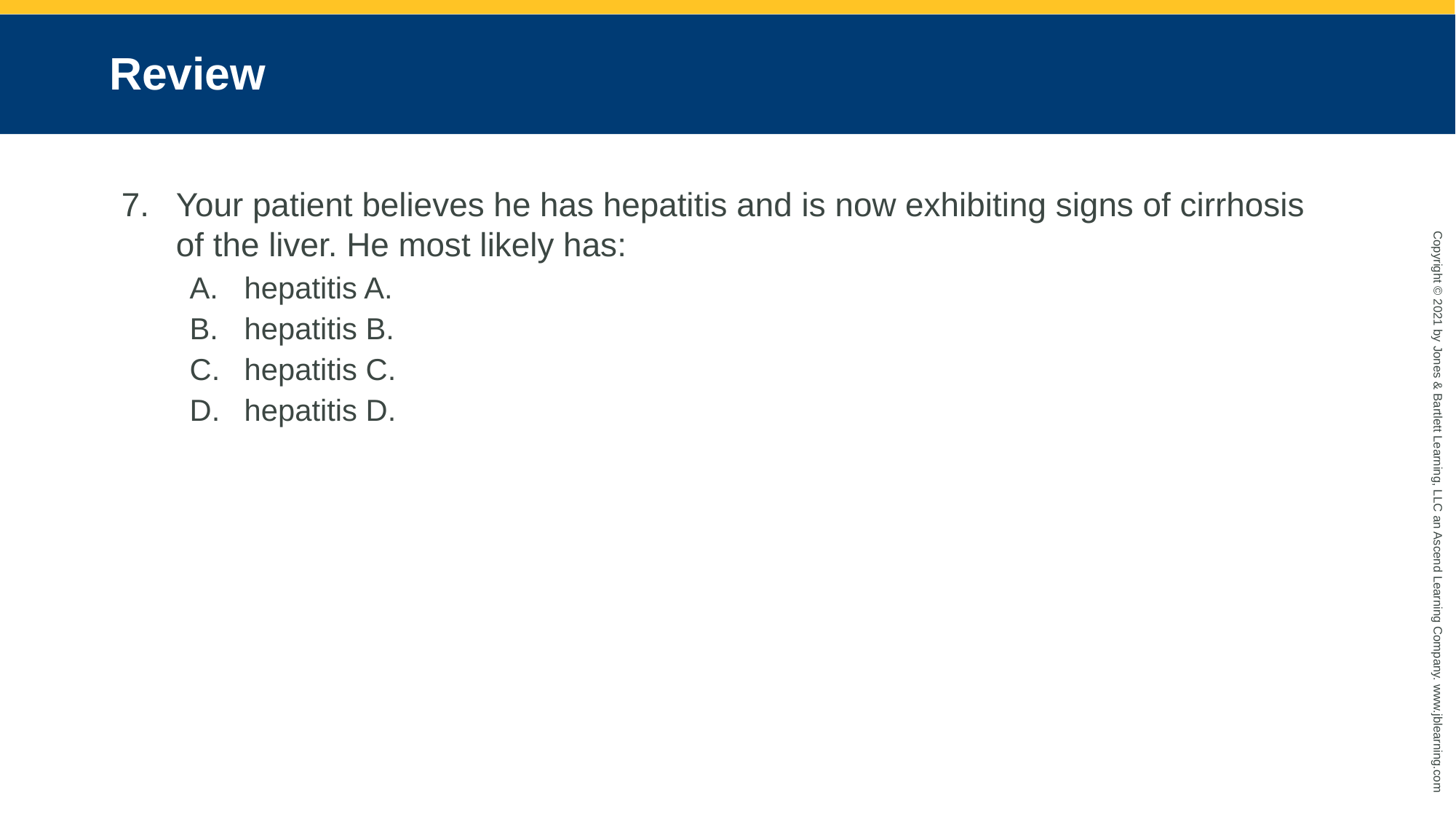

# Review
Your patient believes he has hepatitis and is now exhibiting signs of cirrhosis of the liver. He most likely has:
hepatitis A.
hepatitis B.
hepatitis C.
hepatitis D.